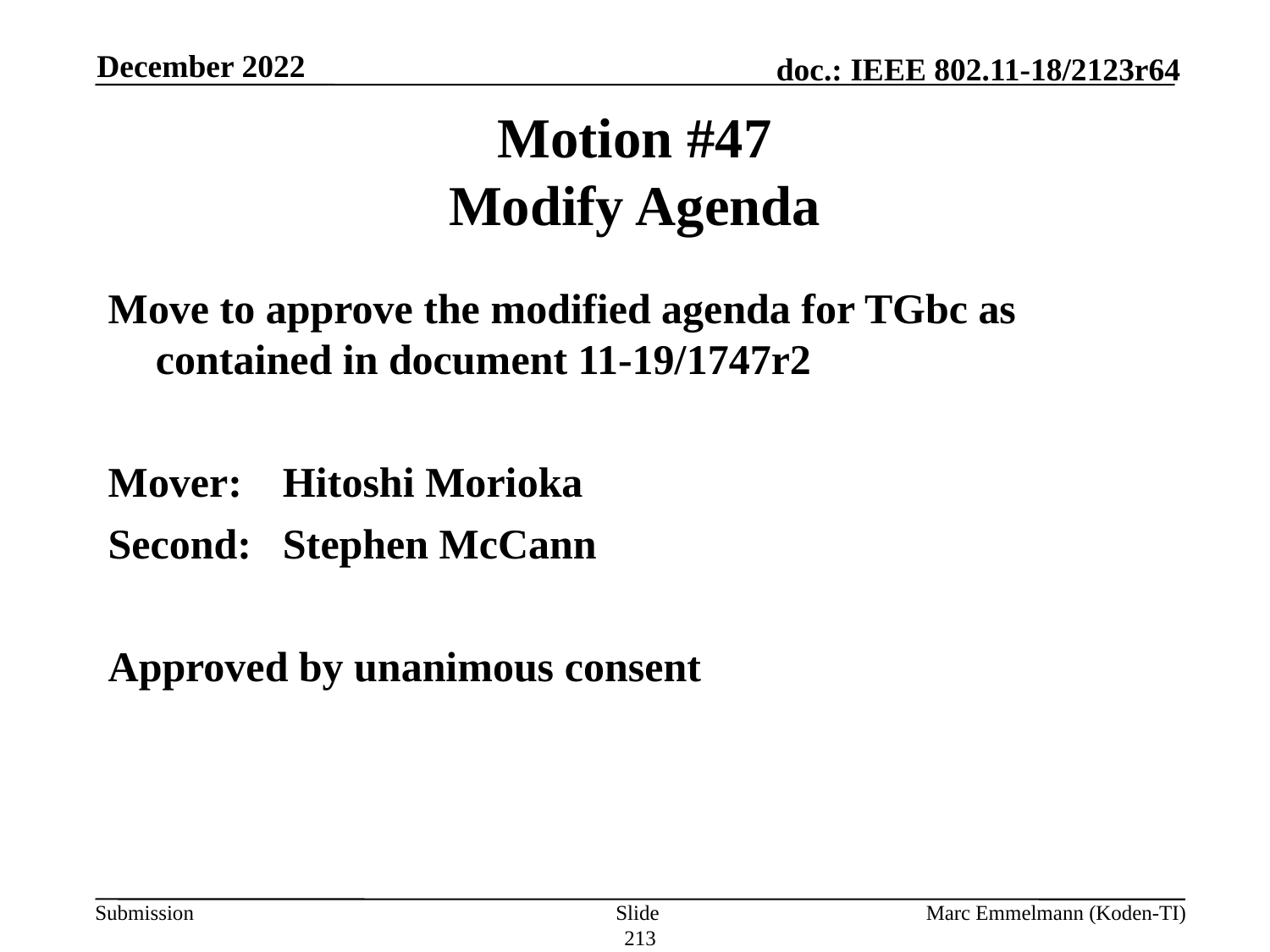

December 2022
# Motion #47 Modify Agenda
Move to approve the modified agenda for TGbc as contained in document 11-19/1747r2

Mover:	Hitoshi Morioka
Second:	Stephen McCann

Approved by unanimous consent
Slide 213
Marc Emmelmann (Koden-TI)